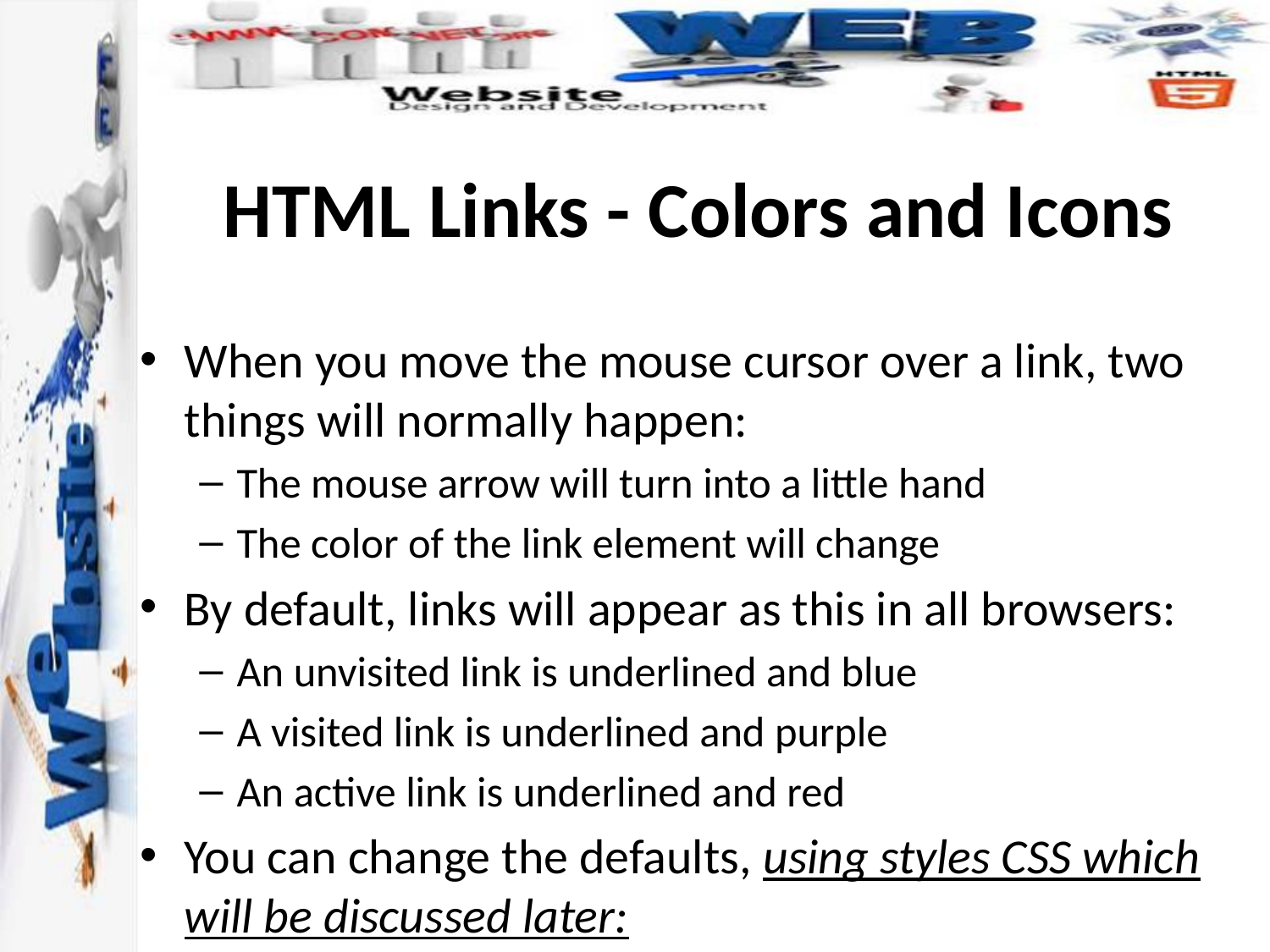

# HTML Links - Colors and Icons
When you move the mouse cursor over a link, two things will normally happen:
The mouse arrow will turn into a little hand
The color of the link element will change
By default, links will appear as this in all browsers:
An unvisited link is underlined and blue
A visited link is underlined and purple
An active link is underlined and red
You can change the defaults, using styles CSS which will be discussed later: